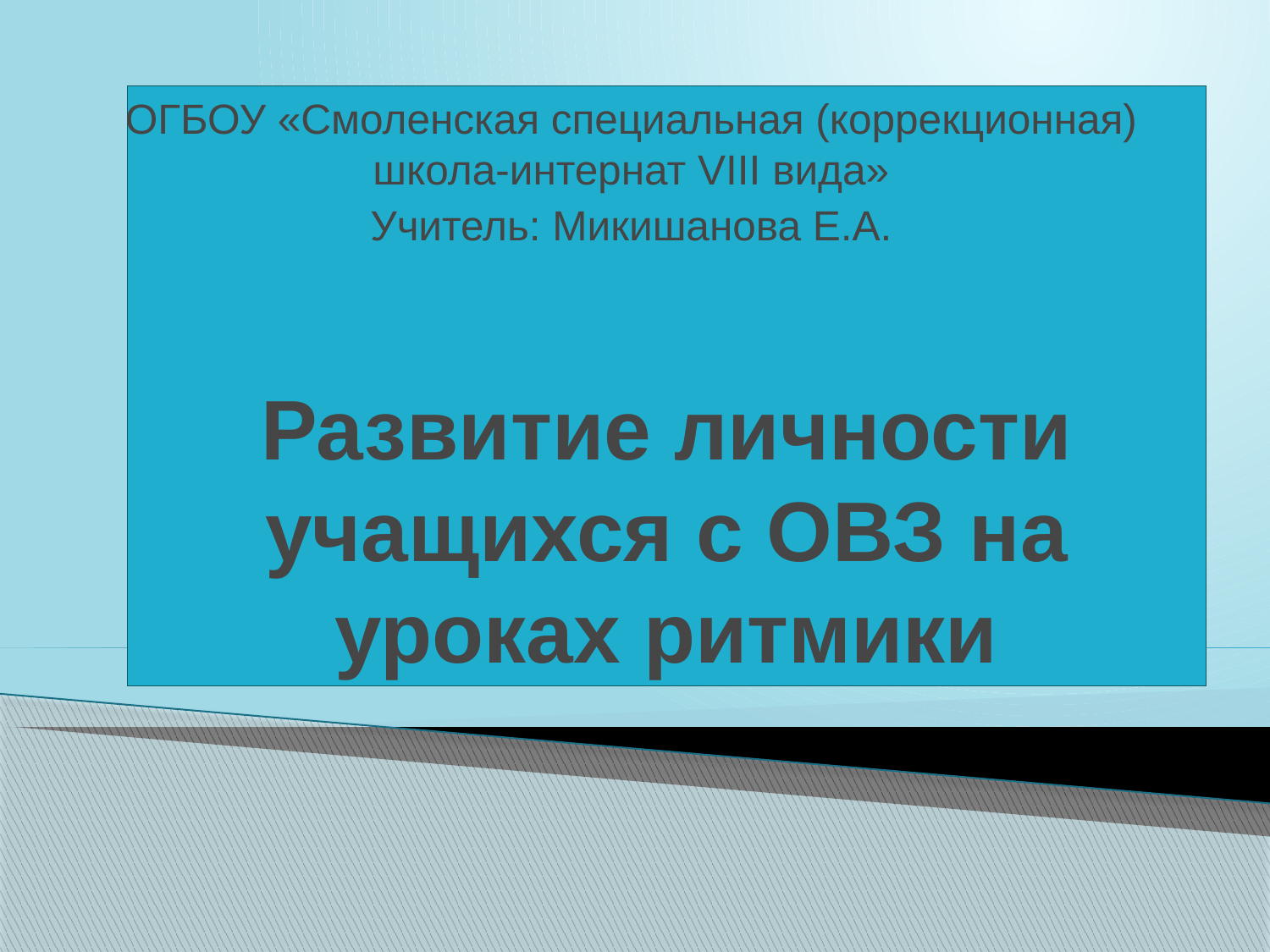

# Развитие личности учащихся с ОВЗ на уроках ритмики
ОГБОУ «Смоленская специальная (коррекционная) школа-интернат VIII вида»
Учитель: Микишанова Е.А.